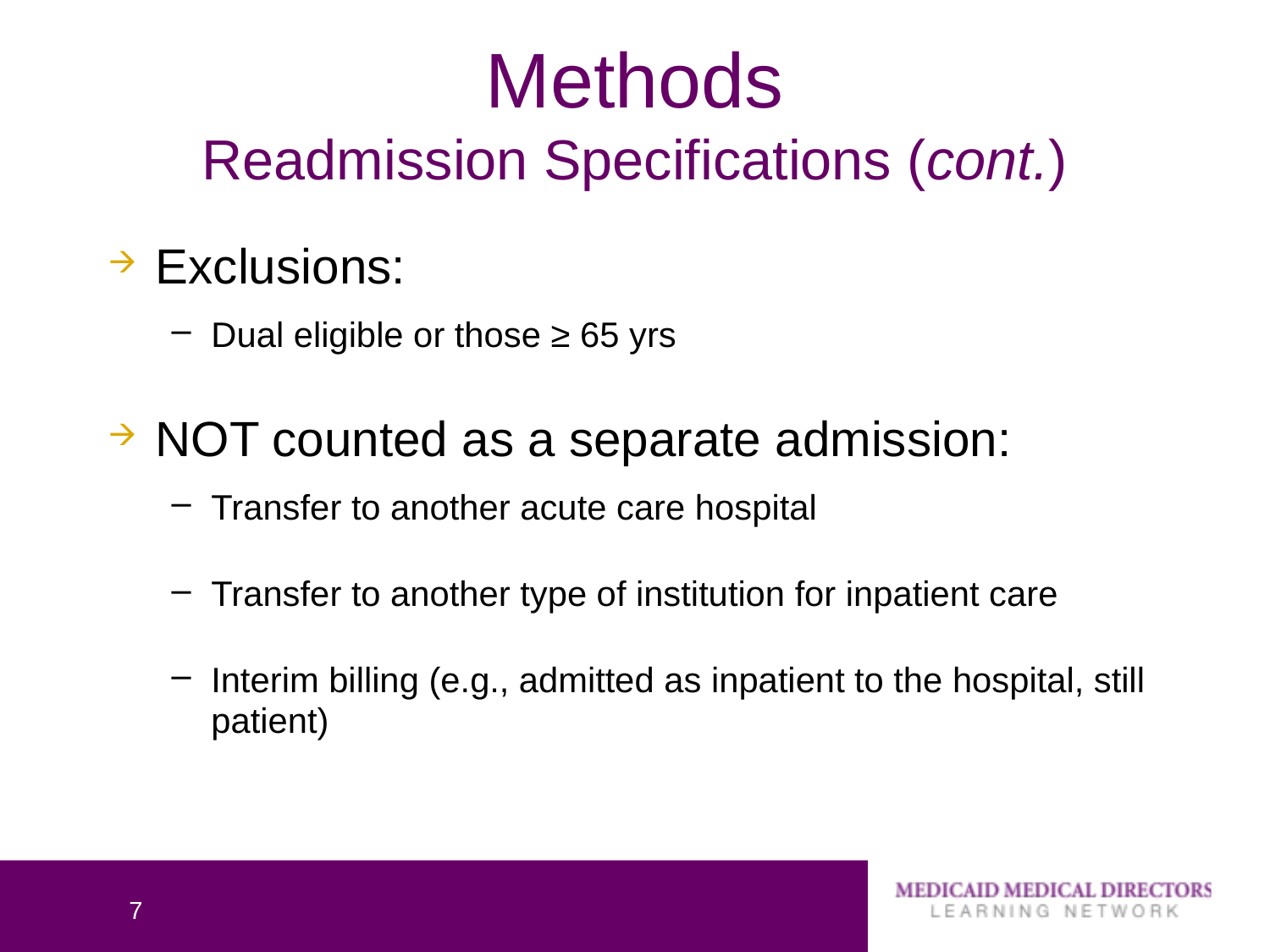

# Methods Readmission Specifications (cont.)
Exclusions:

Dual eligible or those ≥ 65 yrs

NOT counted as a separate admission:

Transfer to another acute care hospital

Transfer to another type of institution for inpatient care

Interim billing (e.g., admitted as inpatient to the hospital, still patient)

7